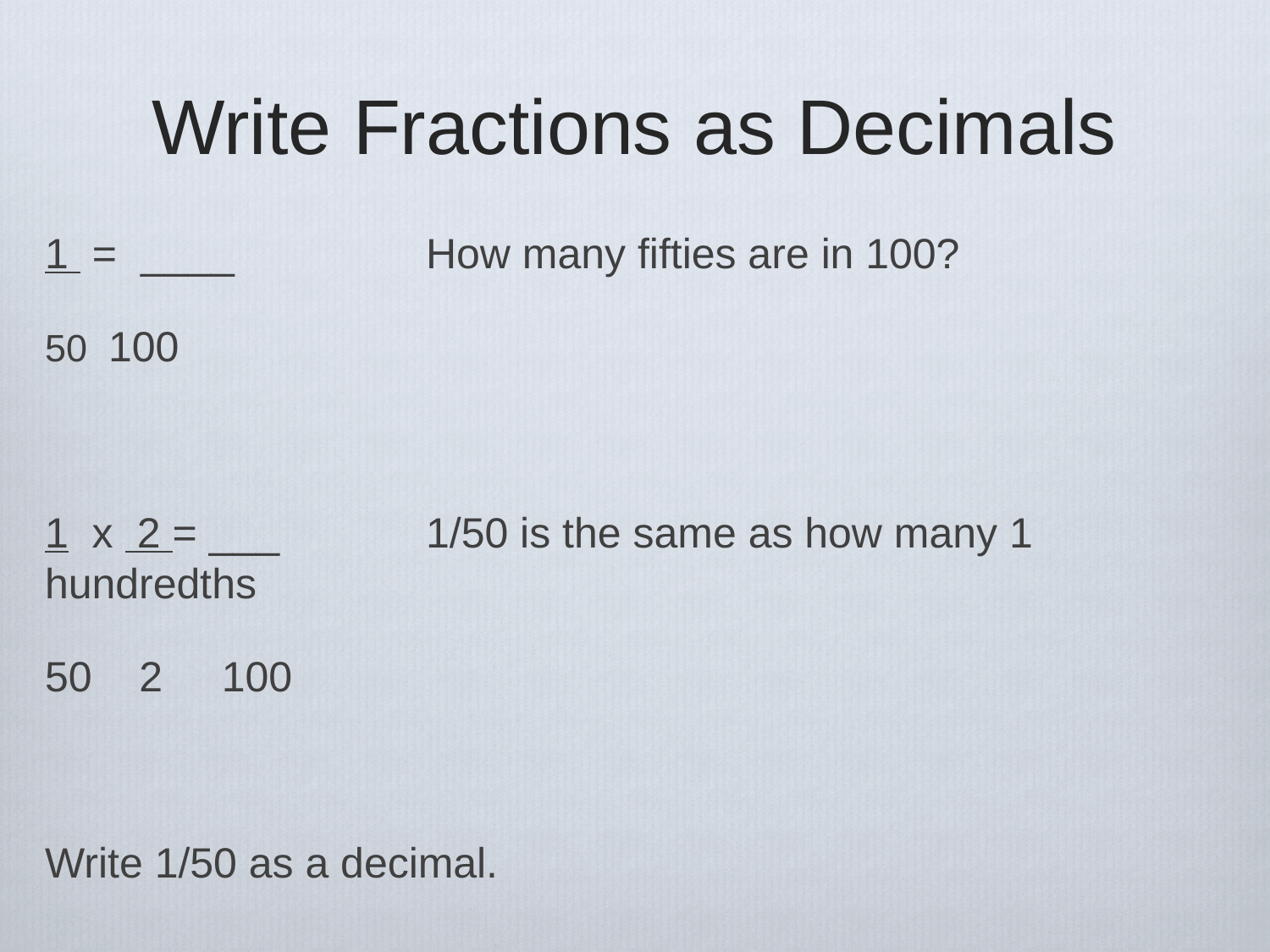

# Write Fractions as Decimals
1  =  ____		How many fifties are in 100?
100

1  x  2 = ___		1/50 is the same as how many 1 hundredths
50    2     100

Write 1/50 as a decimal.